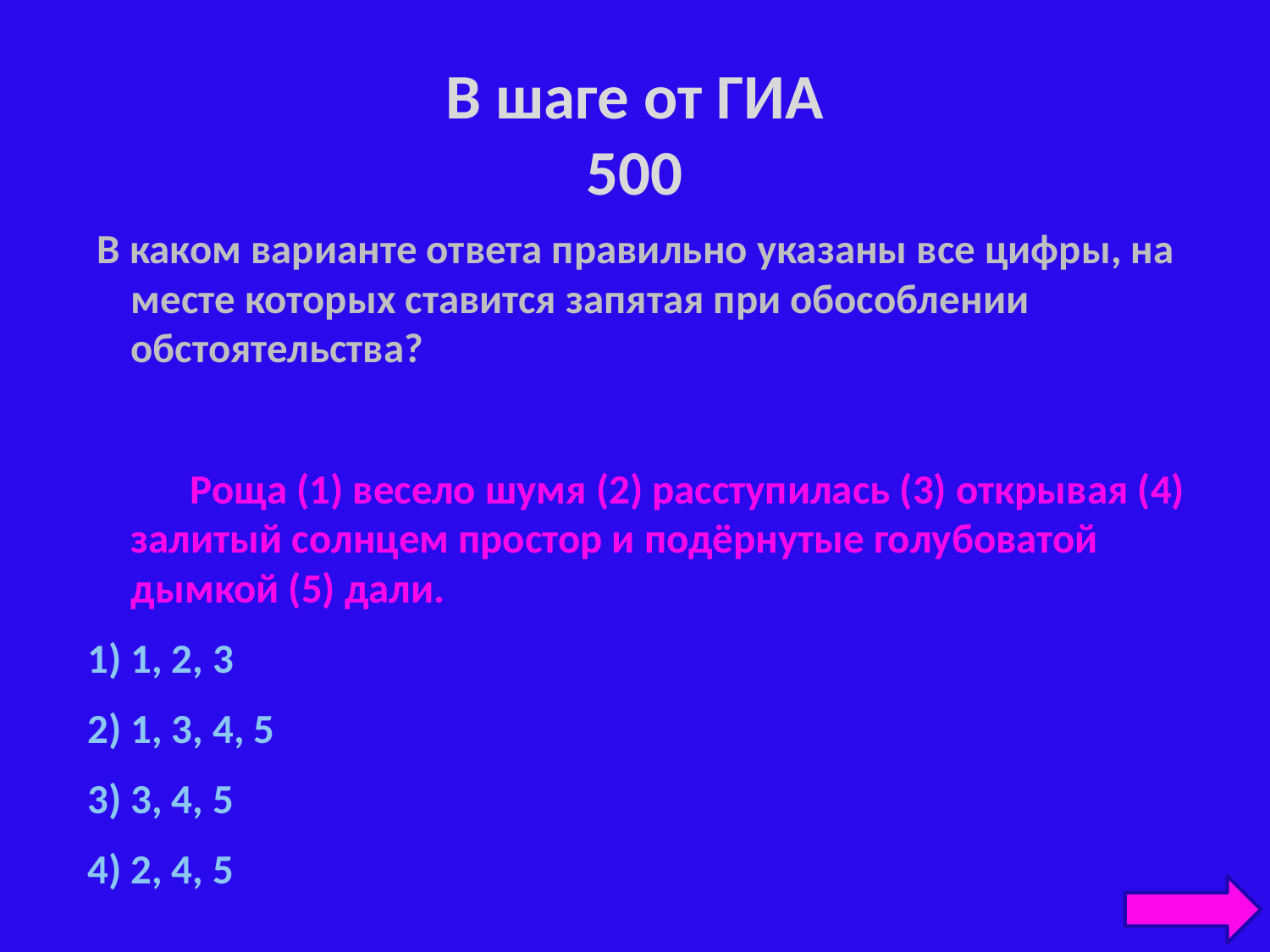

# В шаге от ГИА 500
 В каком варианте ответа правильно указаны все цифры, на месте которых ставится запятая при обособлении обстоятельства?

           Роща (1) весело шумя (2) расступилась (3) открывая (4) залитый солнцем простор и подёрнутые голубоватой дымкой (5) дали.
1) 1, 2, 3
2) 1, 3, 4, 5
3) 3, 4, 5
4) 2, 4, 5